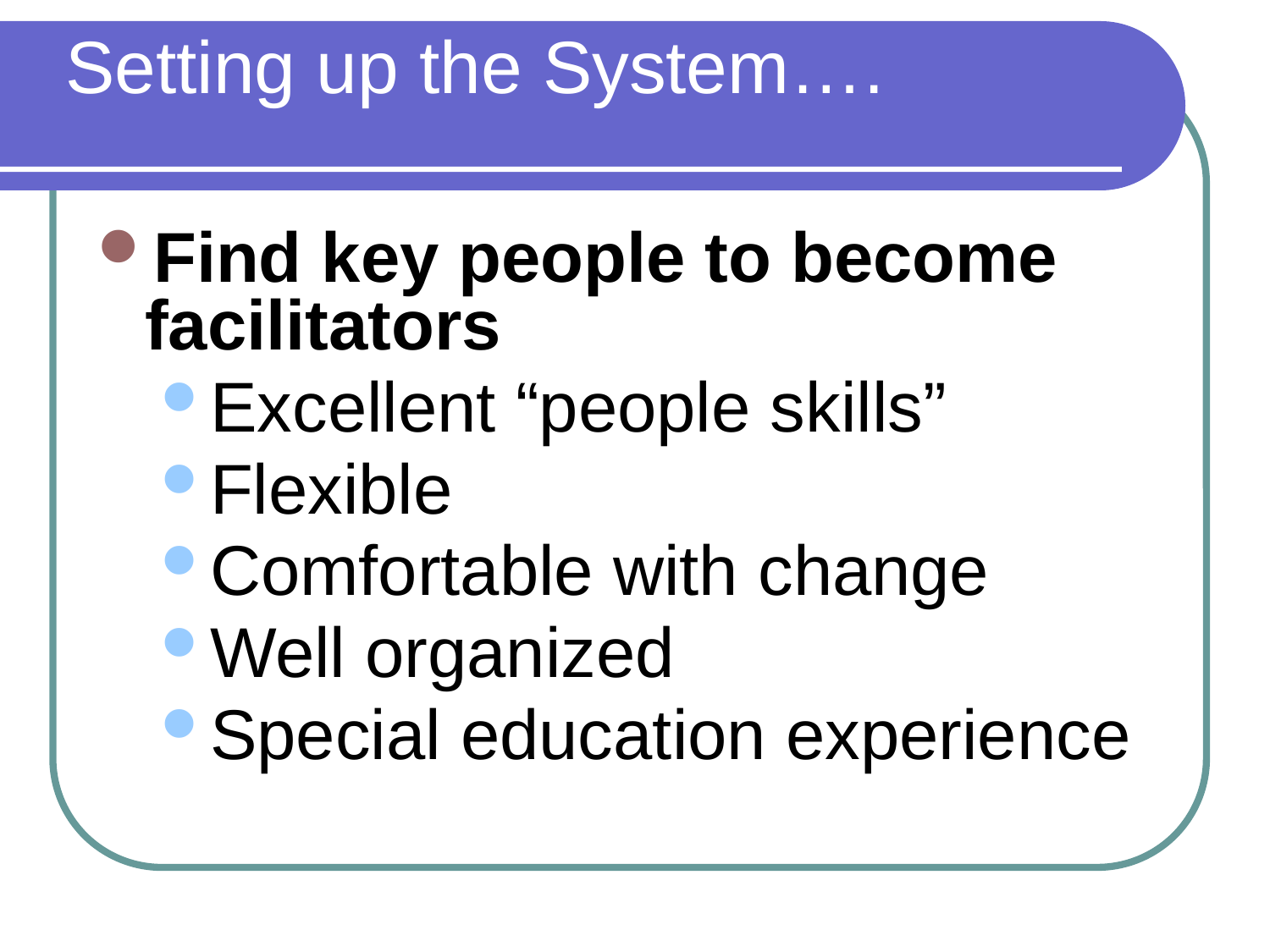

Find key people to become facilitators
Excellent “people skills”
Flexible
Comfortable with change
Well organized
Special education experience
Setting up the System….